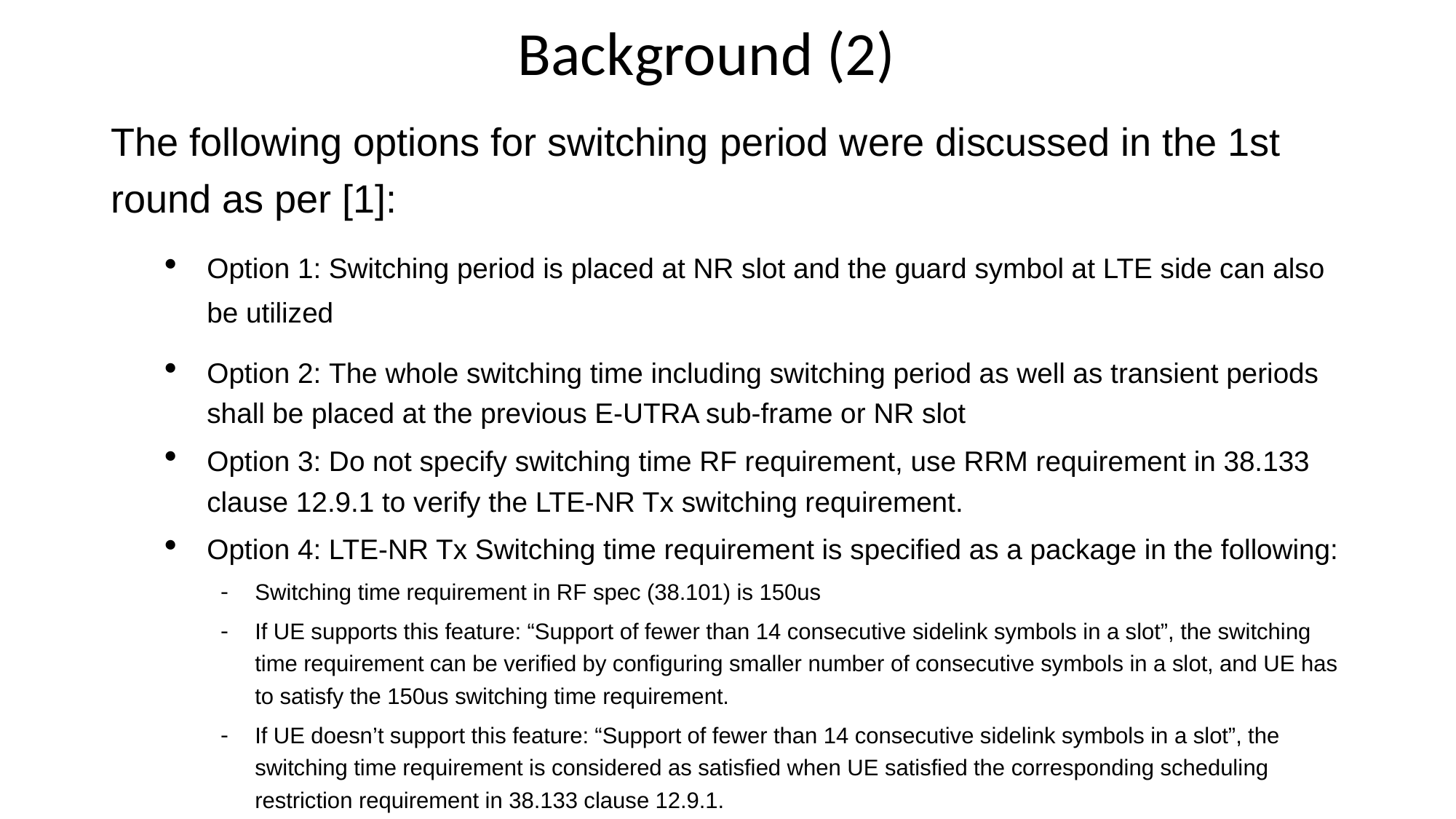

# Background (2)
The following options for switching period were discussed in the 1st round as per [1]:
Option 1: Switching period is placed at NR slot and the guard symbol at LTE side can also be utilized
Option 2: The whole switching time including switching period as well as transient periods shall be placed at the previous E-UTRA sub-frame or NR slot
Option 3: Do not specify switching time RF requirement, use RRM requirement in 38.133 clause 12.9.1 to verify the LTE-NR Tx switching requirement.
Option 4: LTE-NR Tx Switching time requirement is specified as a package in the following:
Switching time requirement in RF spec (38.101) is 150us
If UE supports this feature: “Support of fewer than 14 consecutive sidelink symbols in a slot”, the switching time requirement can be verified by configuring smaller number of consecutive symbols in a slot, and UE has to satisfy the 150us switching time requirement.
If UE doesn’t support this feature: “Support of fewer than 14 consecutive sidelink symbols in a slot”, the switching time requirement is considered as satisfied when UE satisfied the corresponding scheduling restriction requirement in 38.133 clause 12.9.1.